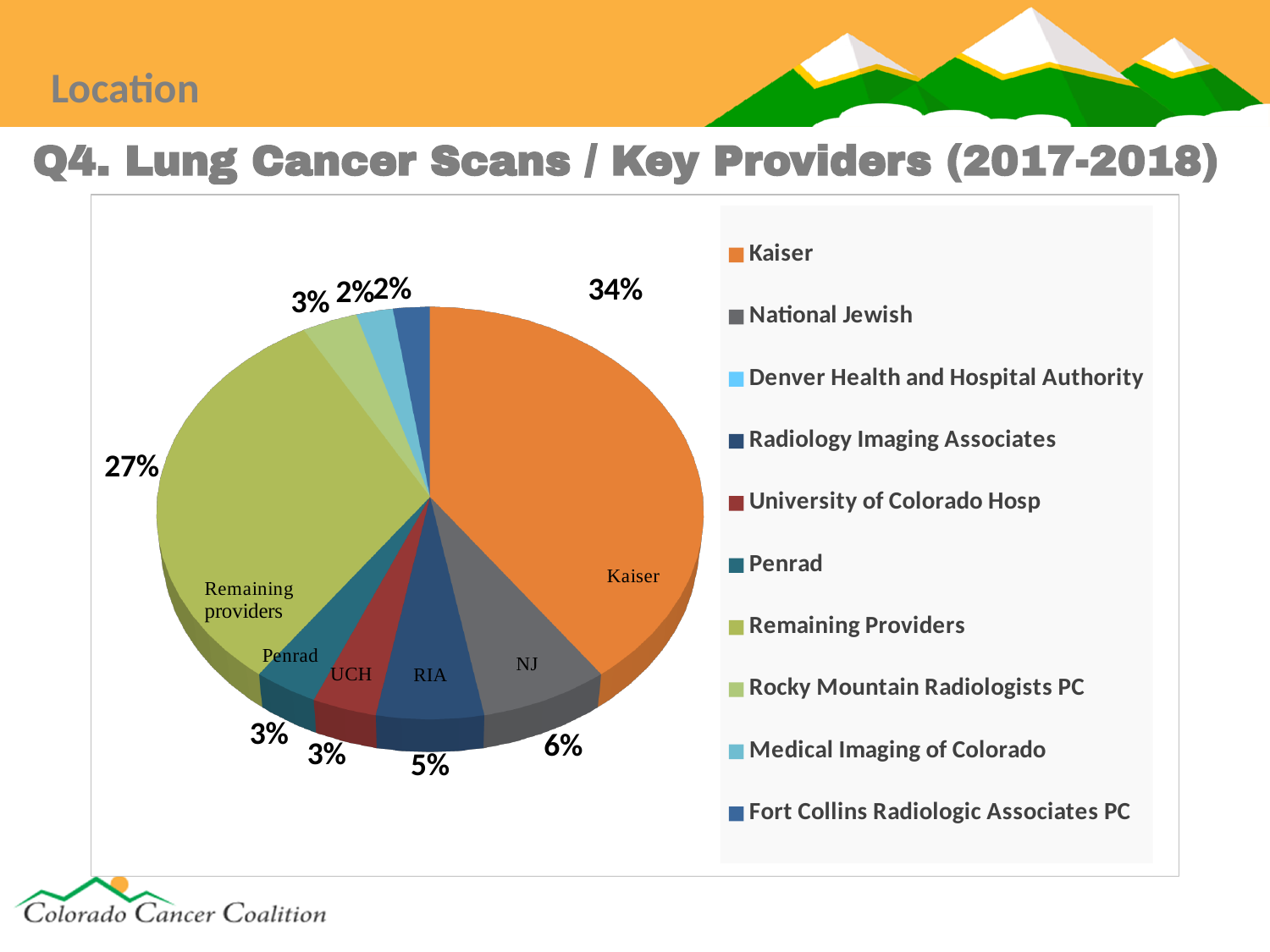

Location
# Q4. Lung Cancer Scans / Key Providers (2017-2018)

[unsupported chart]